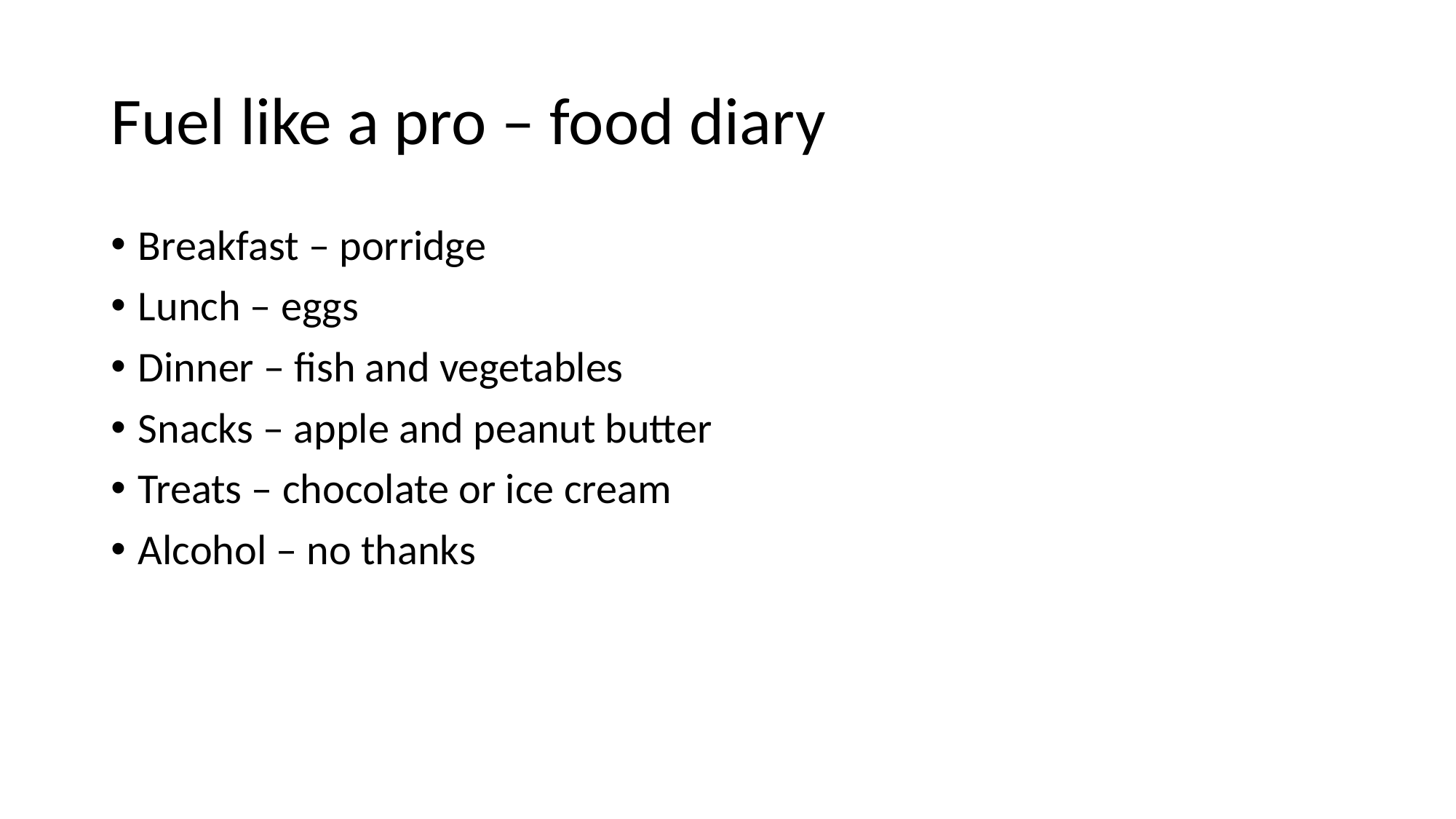

# Fuel like a pro – food diary
Breakfast – porridge
Lunch – eggs
Dinner – fish and vegetables
Snacks – apple and peanut butter
Treats – chocolate or ice cream
Alcohol – no thanks